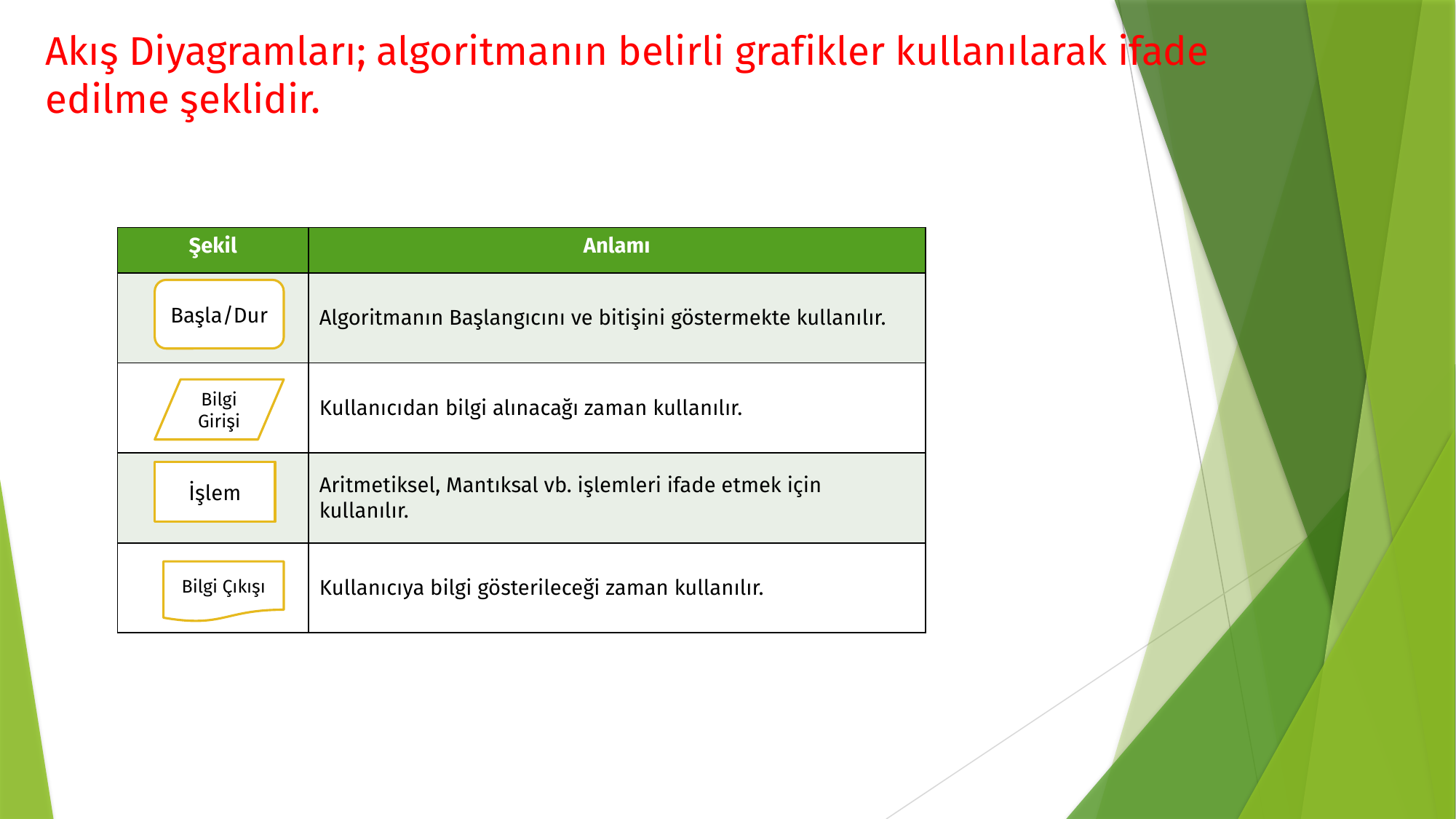

# Akış Diyagramları; algoritmanın belirli grafikler kullanılarak ifade edilme şeklidir.
| Şekil | Anlamı |
| --- | --- |
|  | Algoritmanın Başlangıcını ve bitişini göstermekte kullanılır. |
|  | Kullanıcıdan bilgi alınacağı zaman kullanılır. |
|  | Aritmetiksel, Mantıksal vb. işlemleri ifade etmek için kullanılır. |
|  | Kullanıcıya bilgi gösterileceği zaman kullanılır. |
Başla/Dur
Bilgi Girişi
İşlem
Bilgi Çıkışı